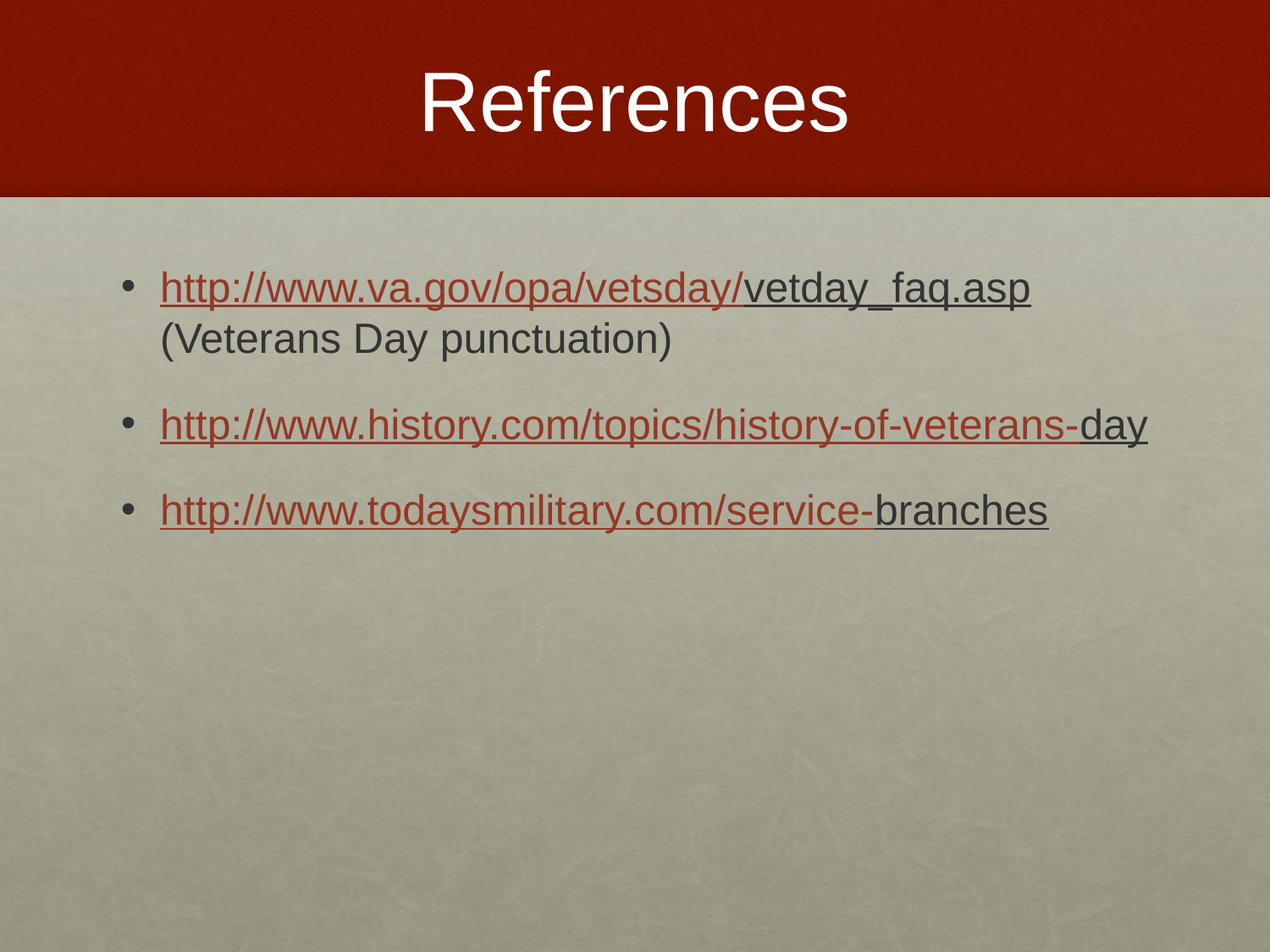

# References
http://www.va.gov/opa/vetsday/vetday_faq.asp (Veterans Day punctuation)
http://www.history.com/topics/history-of-veterans-day
http://www.todaysmilitary.com/service-branches